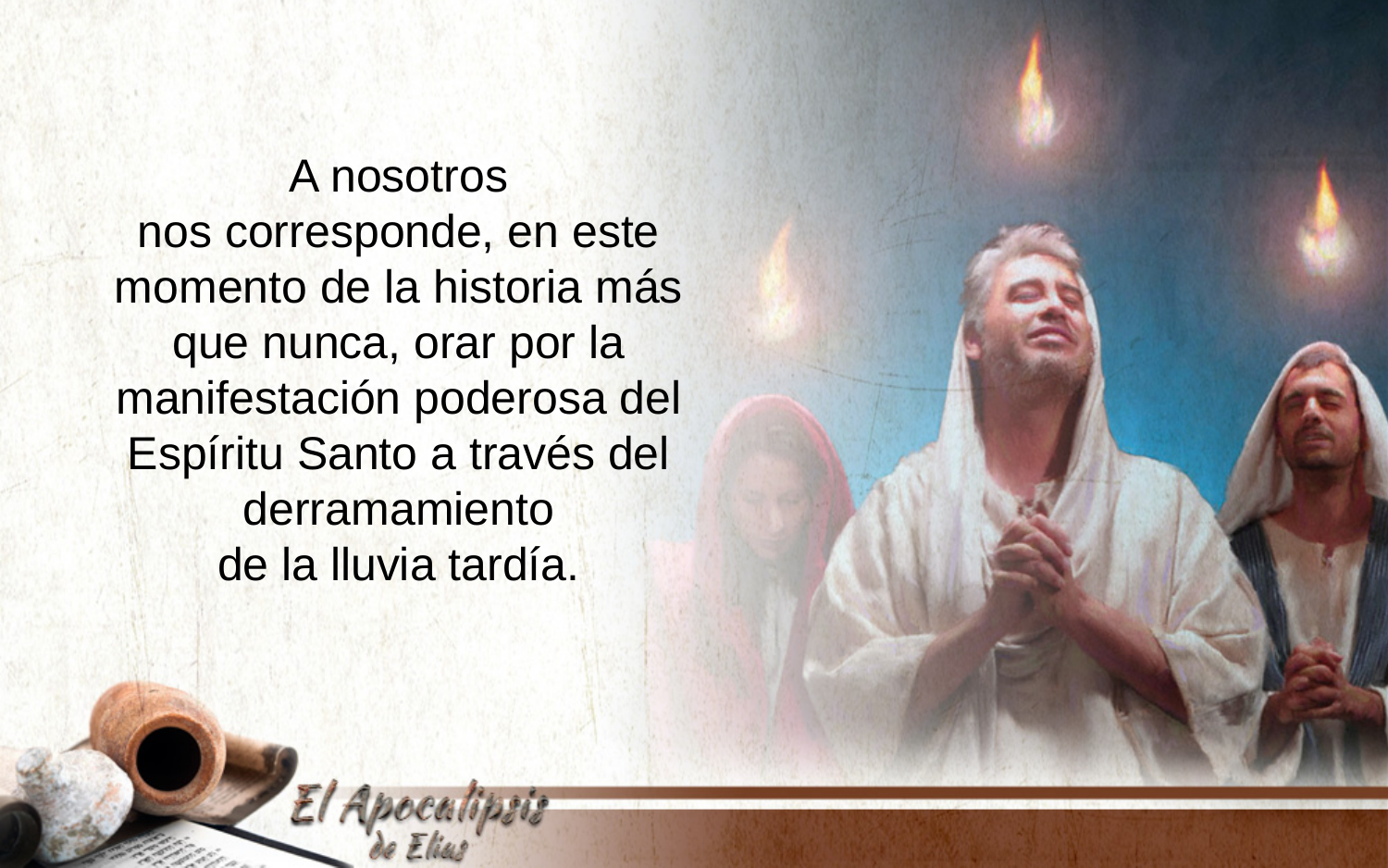

A nosotros
nos corresponde, en este momento de la historia más que nunca, orar por la manifestación poderosa del Espíritu Santo a través del derramamiento
de la lluvia tardía.